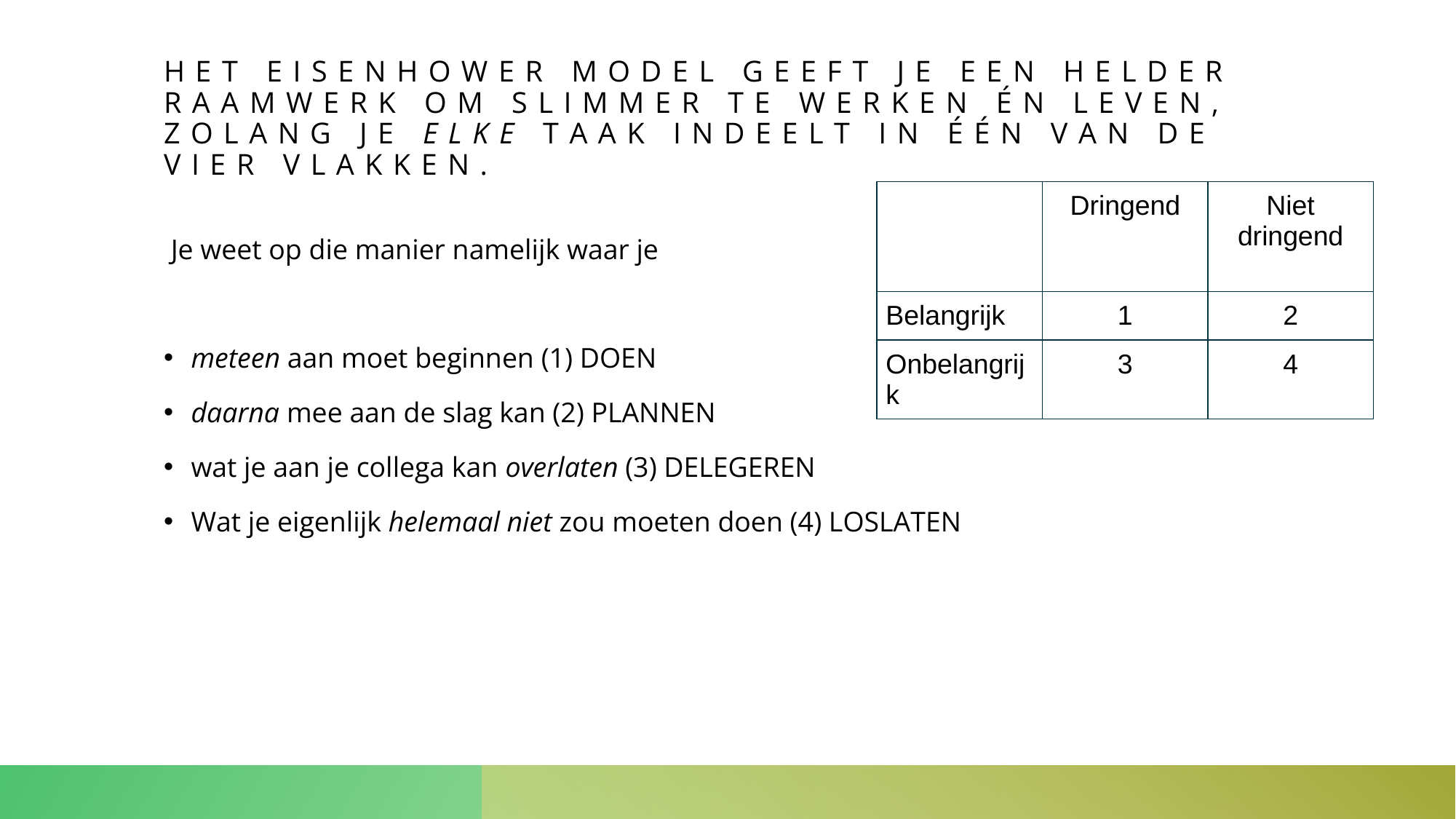

# Het Eisenhower Model geeft je een helder raamwerk om slimmer te werken én leven, zolang je elke taak indeelt in één van de vier vlakken.
|  | Dringend | Niet dringend |
| --- | --- | --- |
| Belangrijk | 1 | 2 |
| Onbelangrijk | 3 | 4 |
 Je weet op die manier namelijk waar je

meteen aan moet beginnen (1) DOEN
daarna mee aan de slag kan (2) PLANNEN
wat je aan je collega kan overlaten (3) DELEGEREN
Wat je eigenlijk helemaal niet zou moeten doen (4) LOSLATEN